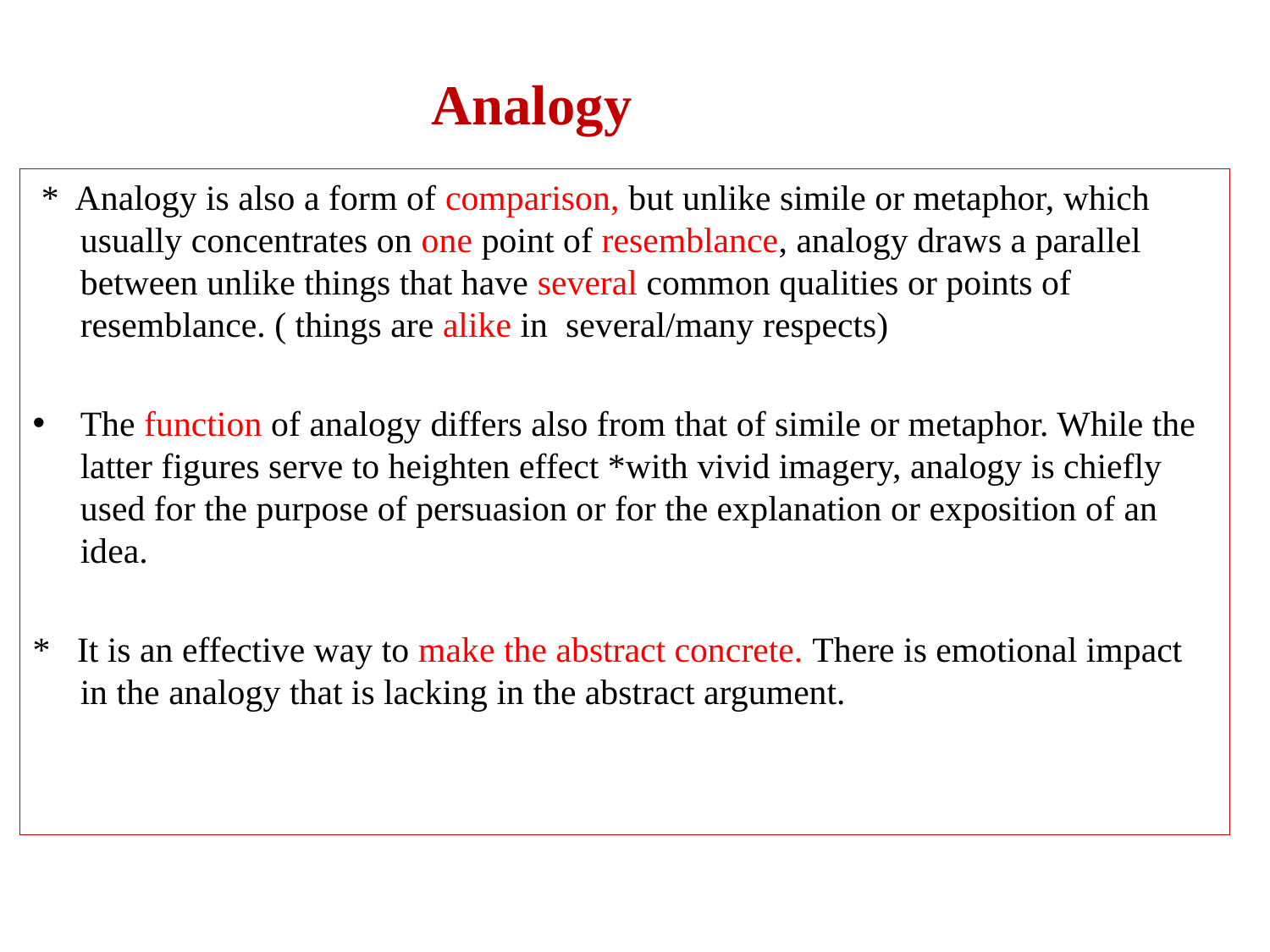

# Analogy
 *  Analogy is also a form of comparison, but unlike simile or metaphor, which usually concentrates on one point of resemblance, analogy draws a parallel between unlike things that have several common qualities or points of resemblance. ( things are alike in  several/many respects)

The function of analogy differs also from that of simile or metaphor. While the latter figures serve to heighten effect *with vivid imagery, analogy is chiefly used for the purpose of persuasion or for the explanation or exposition of an idea.

*   It is an effective way to make the abstract concrete. There is emotional impact in the analogy that is lacking in the abstract argument.